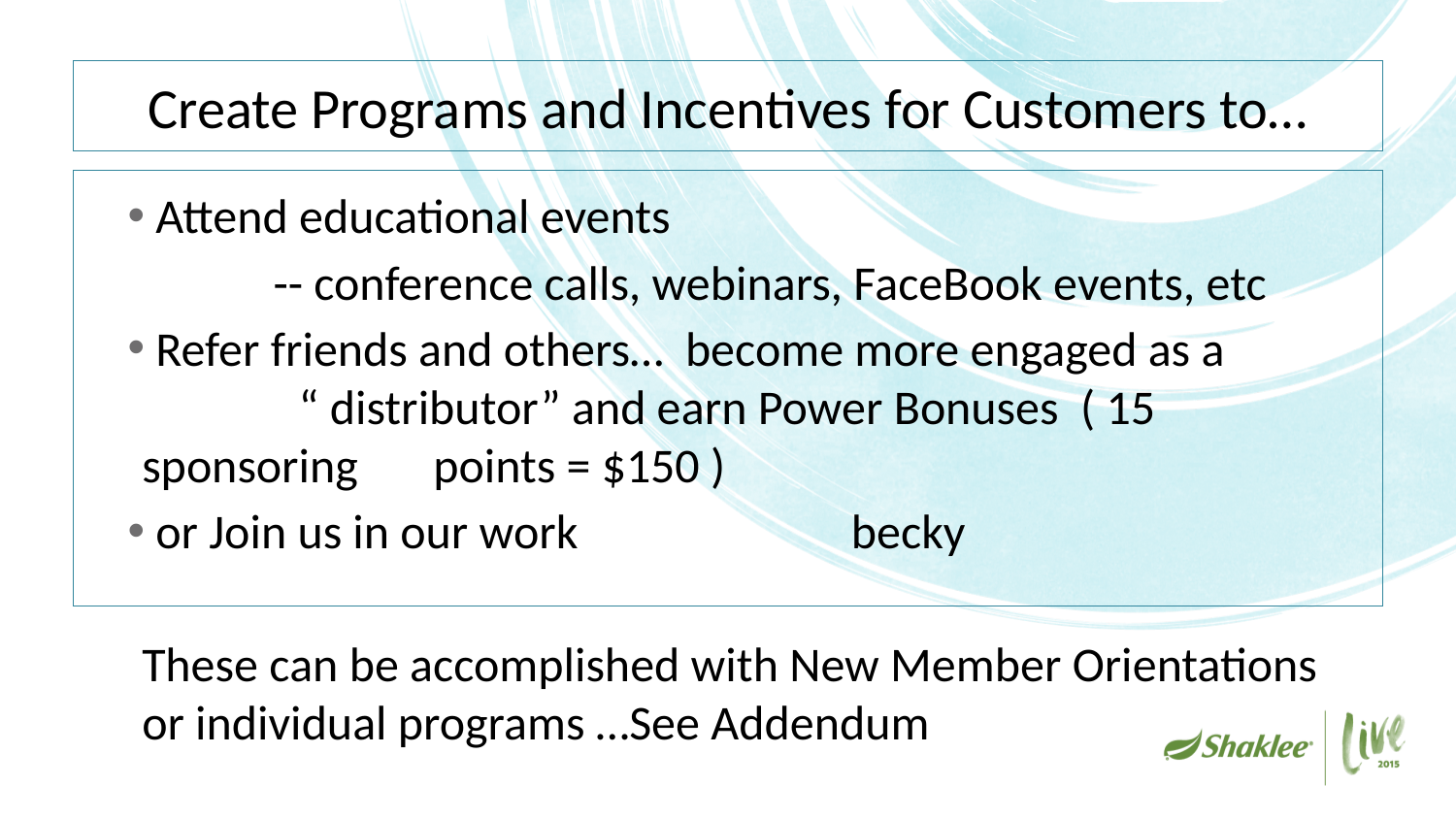

# Create Programs and Incentives for Customers to…
 Attend educational events
	-- conference calls, webinars, FaceBook events, etc
 Refer friends and others…  become more engaged as a		 “ distributor” and earn Power Bonuses  ( 15 sponsoring 	points = $150 )
 or Join us in our work                         becky

These can be accomplished with New Member Orientations or individual programs …See Addendum